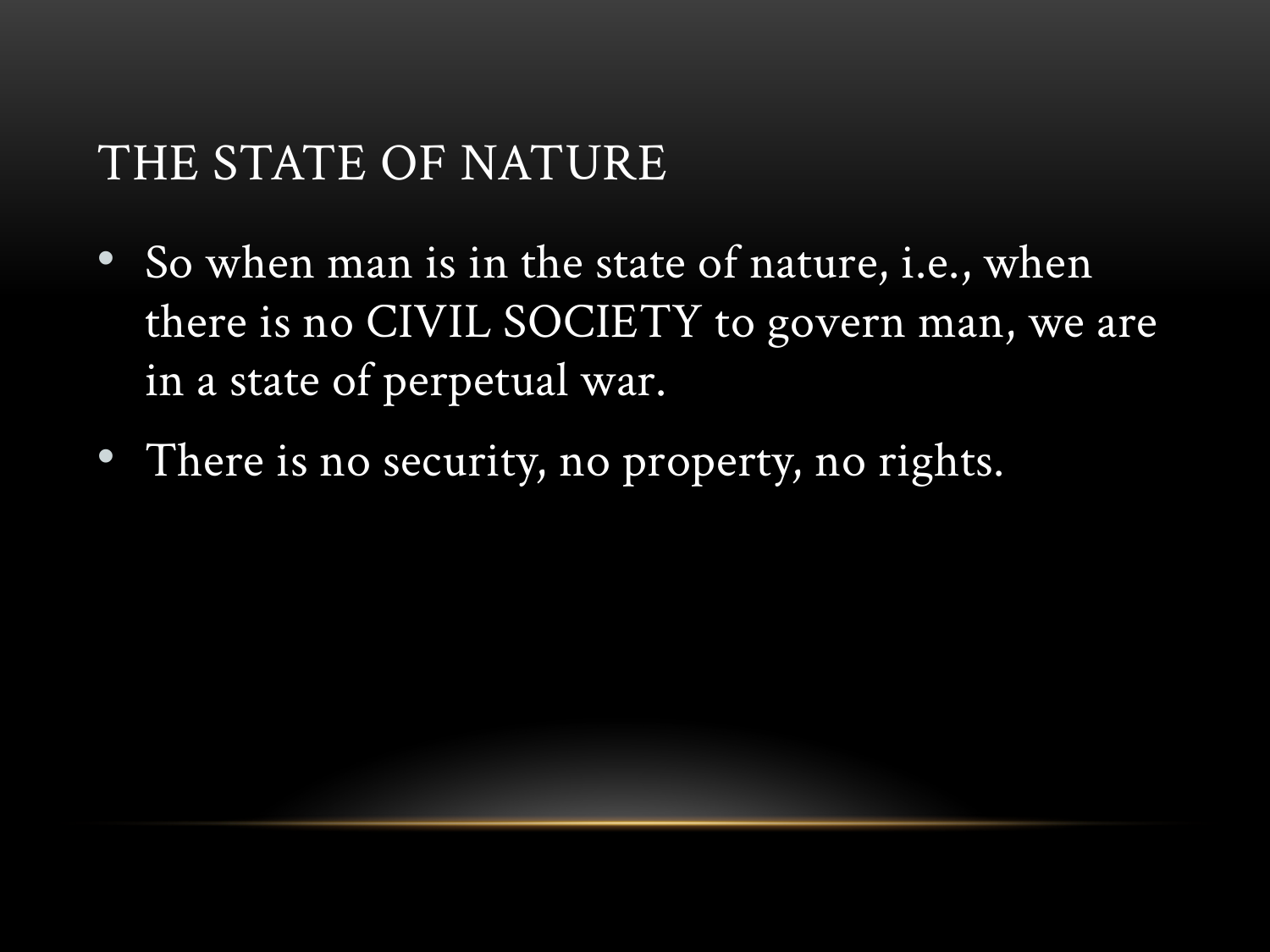

# The state of nature
So when man is in the state of nature, i.e., when there is no CIVIL SOCIETY to govern man, we are in a state of perpetual war.
There is no security, no property, no rights.